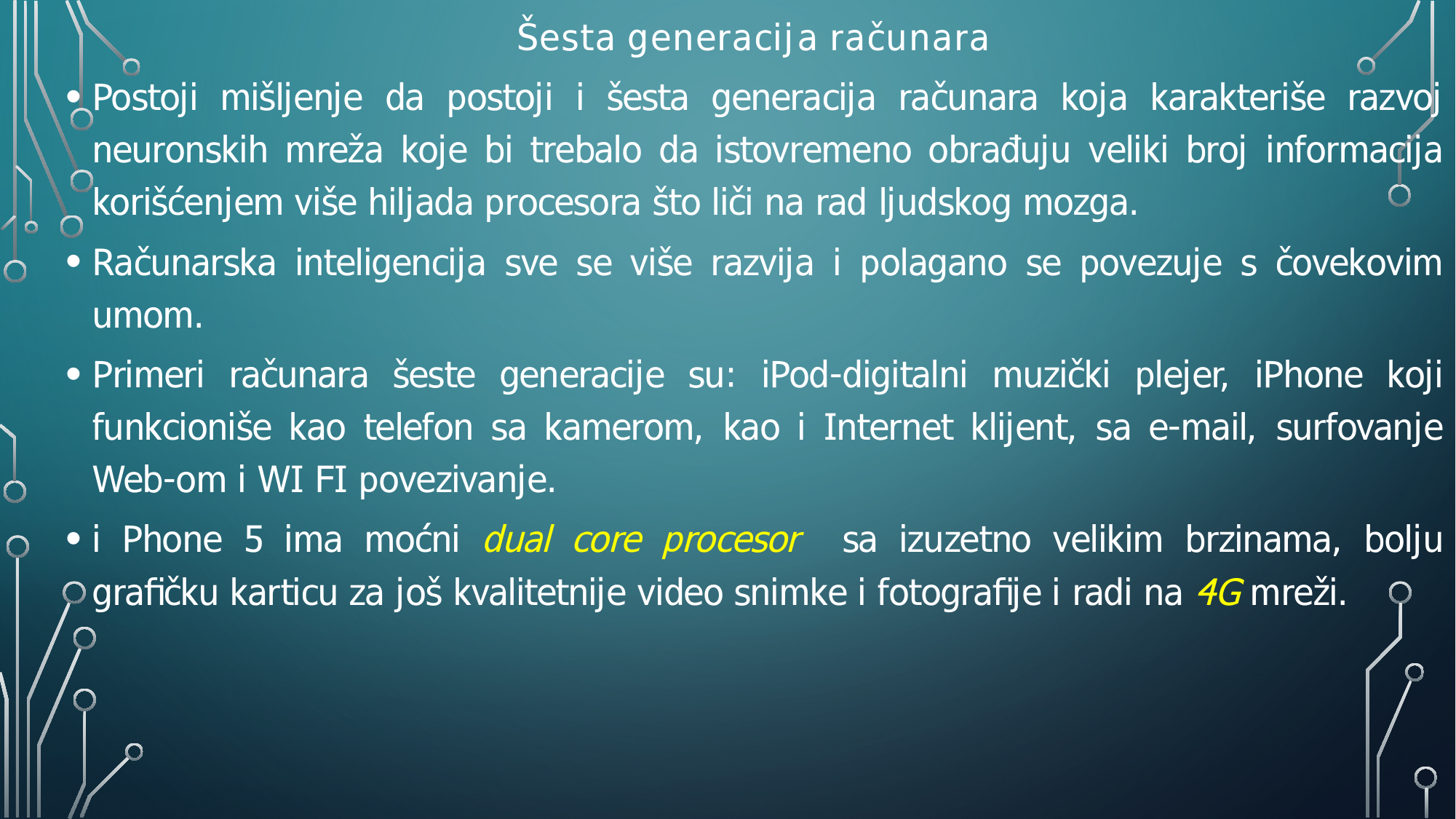

Šesta generacija računara
Postoji mišljenje da postoji i šesta generacija računara koja karakteriše razvoj neuronskih mreža koje bi trebalo da istovremeno obrađuju veliki broj informacija korišćenjem više hiljada procesora što liči na rad ljudskog mozga.
Računarska inteligencija sve se više razvija i polagano se povezuje s čovekovim umom.
Primeri računara šeste generacije su: iPod-digitalni muzički plejer, iPhone koji funkcioniše kao telefon sa kamerom, kao i Internet klijent, sa e-mail, surfovanje Web-om i WI FI povezivanje.
i Phone 5 ima moćni dual core procesor  sa izuzetno velikim brzinama, bolju grafičku karticu za još kvalitetnije video snimke i fotografije i radi na 4G mreži.